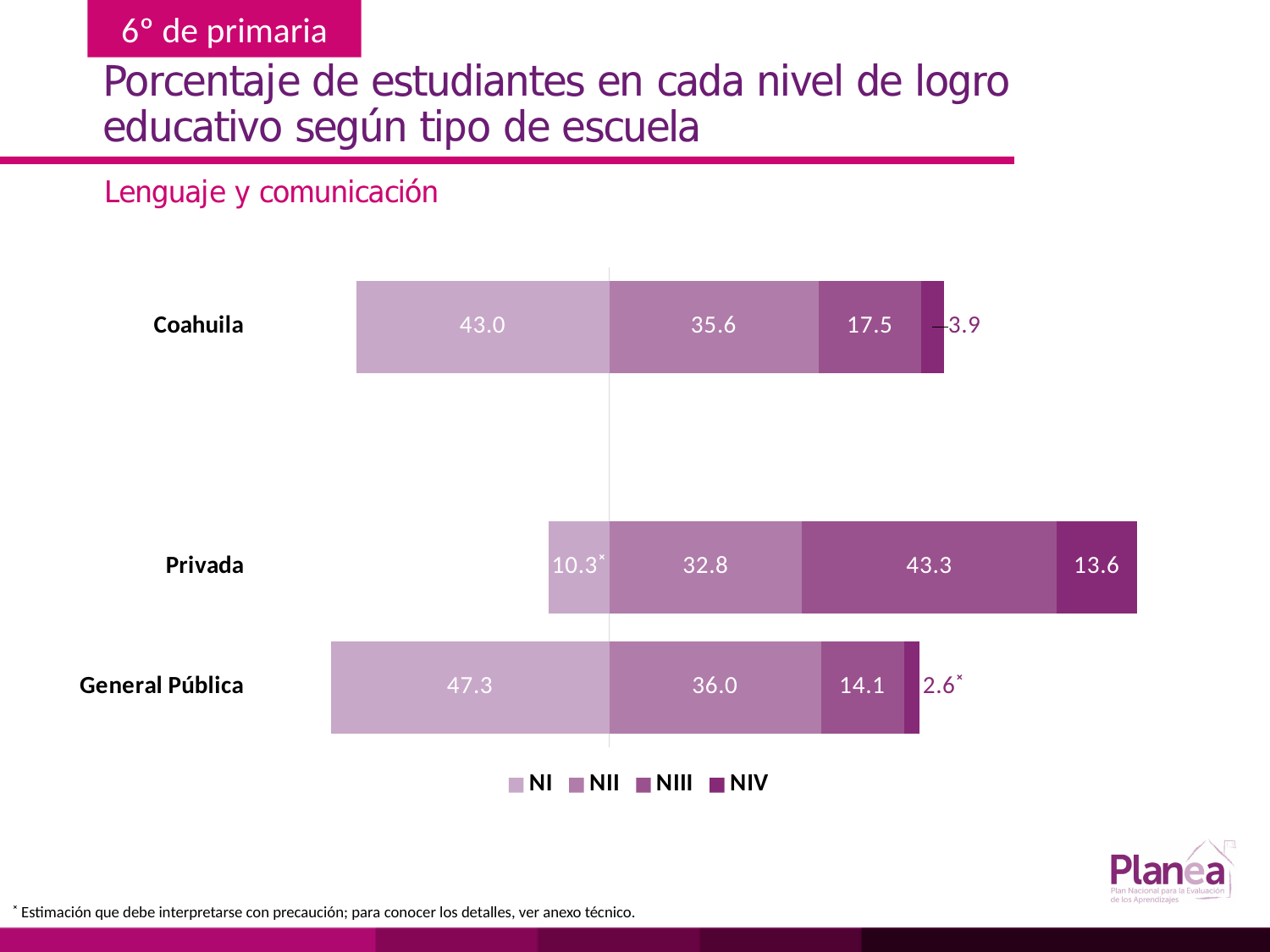

# Porcentaje de estudiantes en cada nivel de logro educativo según tipo de escuela

Lenguaje y comunicación

### Chart

| Category |  |  |  |  |
|---|---|---|---|---|
| General Pública | -47.3 | 36.0 | 14.1 | 2.6 |
| Privada | -10.3 | 32.8 | 43.3 | 13.6 |
|  | None | None | None | None |
| Coahuila | -43.0 | 35.6 | 17.5 | 3.9 |
˟ Estimación que debe interpretarse con precaución; para conocer los detalles, ver anexo técnico.